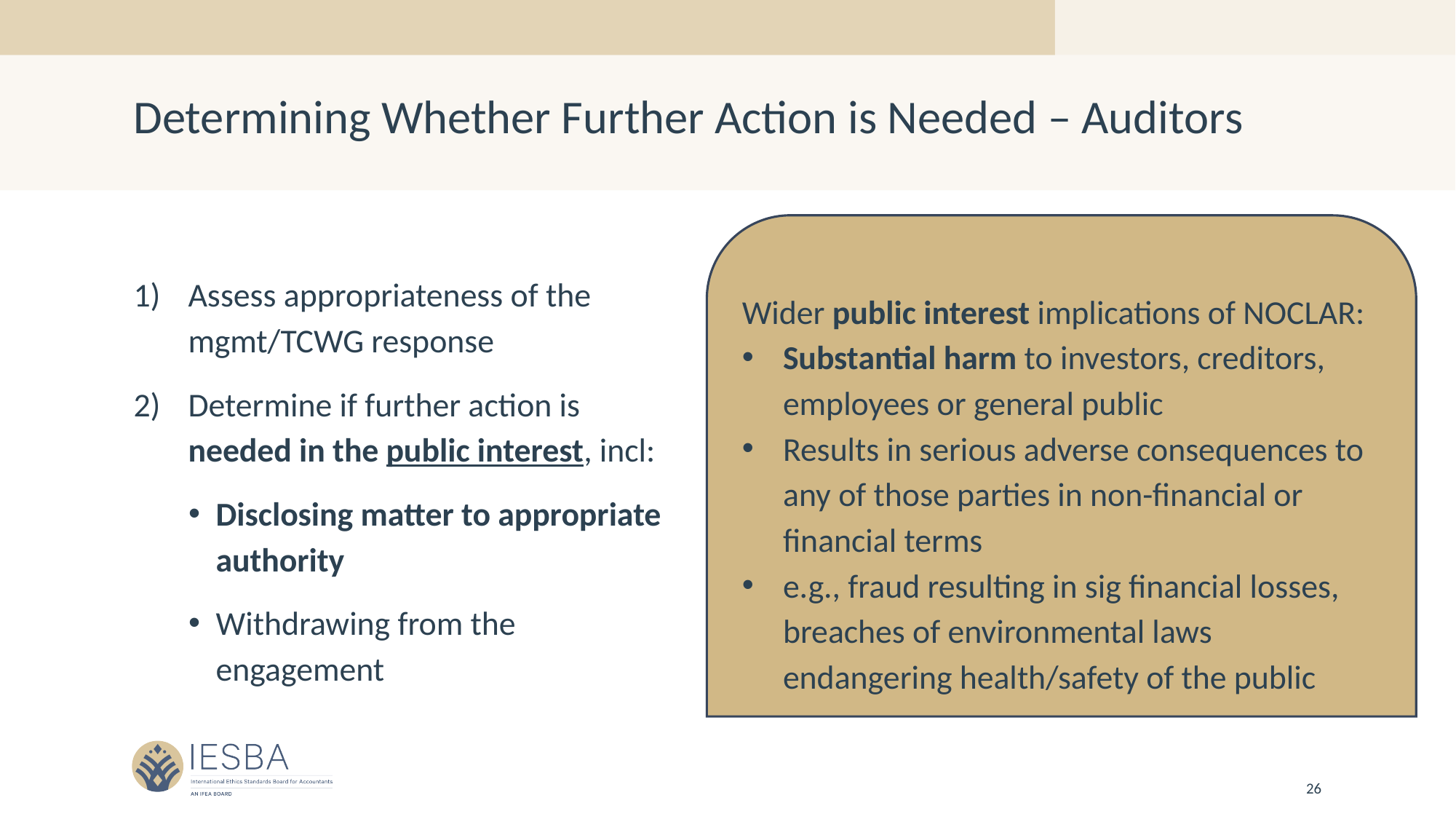

# Determining Whether Further Action is Needed – Auditors

Wider public interest implications of NOCLAR:
Substantial harm to investors, creditors, employees or general public
Results in serious adverse consequences to any of those parties in non-financial or financial terms
e.g., fraud resulting in sig financial losses, breaches of environmental laws endangering health/safety of the public

Assess appropriateness of the mgmt/TCWG response
Determine if further action is needed in the public interest, incl:
Disclosing matter to appropriate authority
Withdrawing from the engagement
26